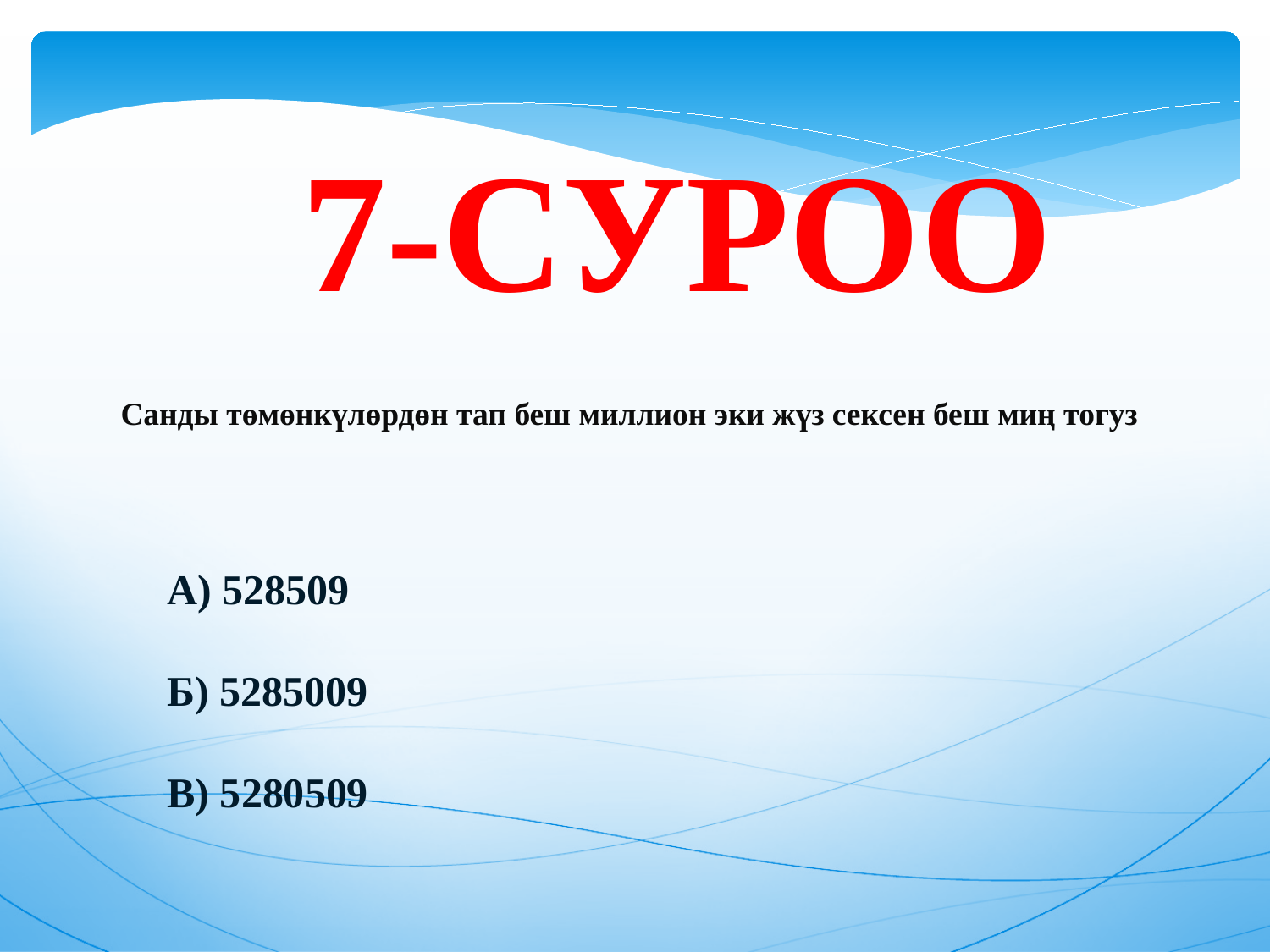

7-СУРОО
Санды төмөнкүлөрдөн тап беш миллион эки жүз сексен беш миң тогуз
А) 528509

Б) 5285009

В) 5280509